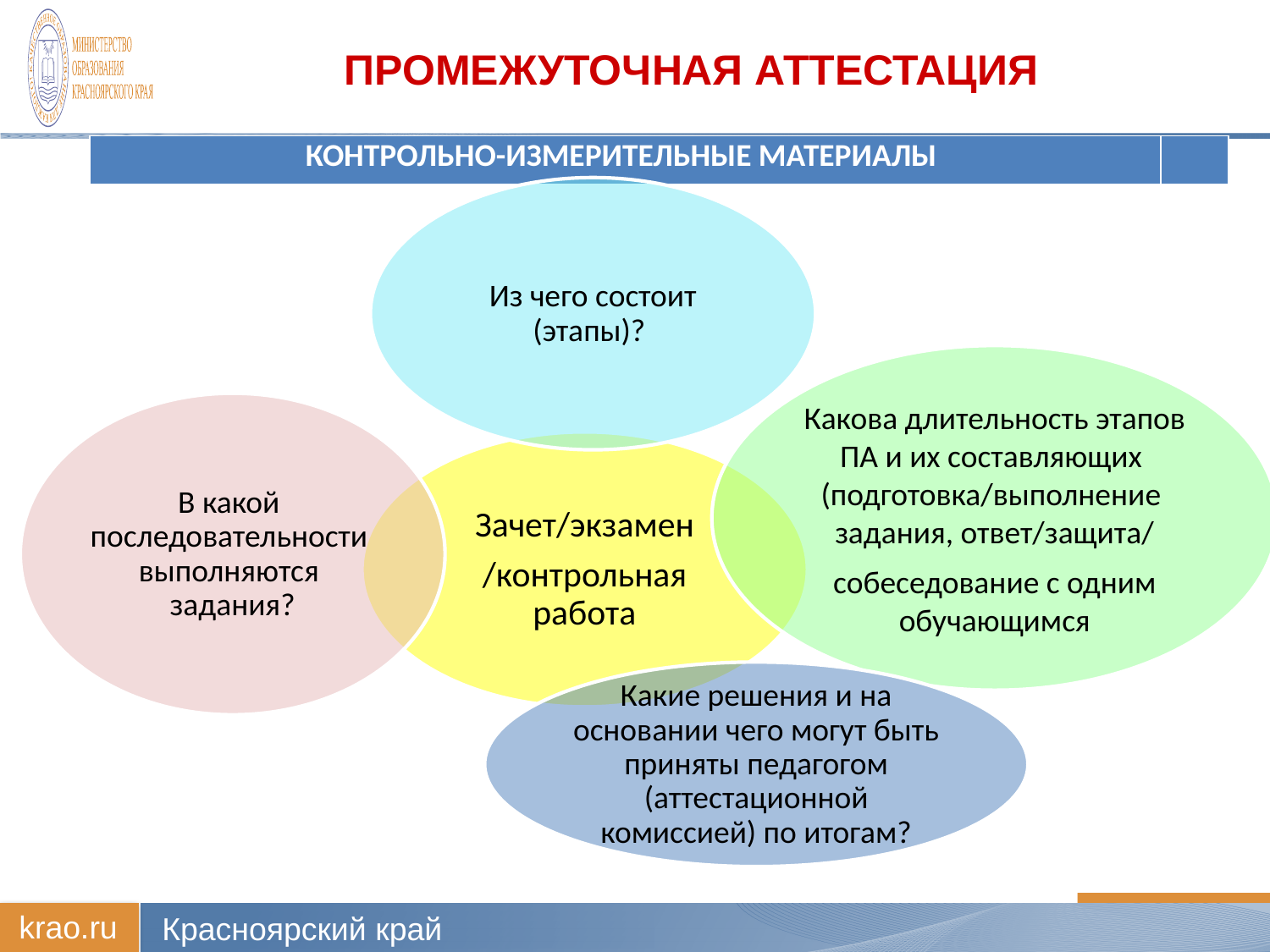

# Промежуточная аттестация
| КОНТРОЛЬНО-ИЗМЕРИТЕЛЬНЫЕ МАТЕРИАЛЫ |  |
| --- | --- |
Зачет/экзамен
/контрольная работа
Из чего состоит (этапы)?
Какова длительность этапов ПА и их составляющих  (подготовка/выполнение  задания, ответ/защита/
собеседование с одним обучающимся
Какие решения и на основании чего могут быть приняты педагогом (аттестационной комиссией) по итогам?
В какой  последовательности  выполняются  задания?